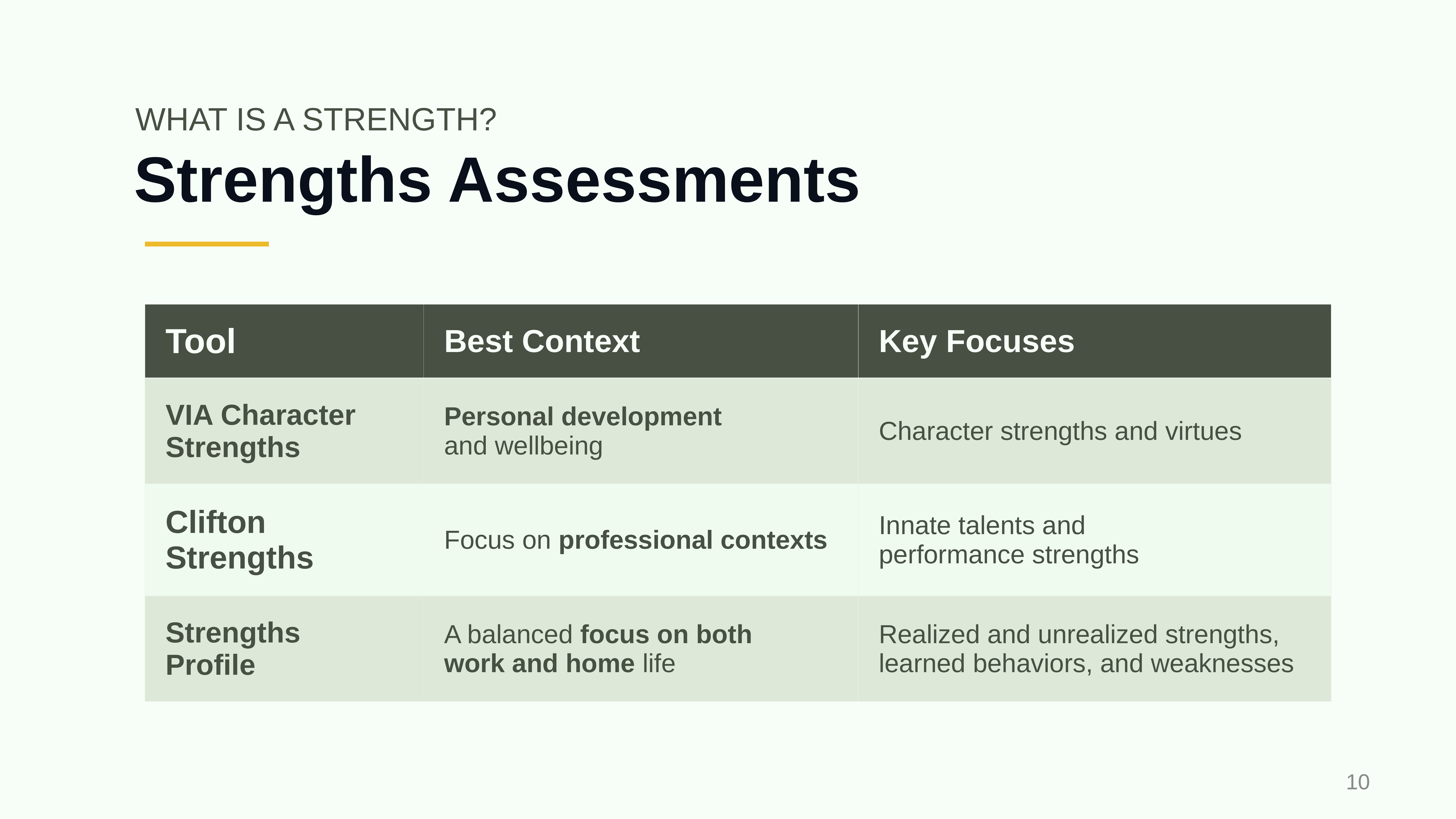

WHAT IS A STRENGTH?
# Strengths Assessments

| Tool | Best Context | Key Focuses |
| --- | --- | --- |
| VIA Character Strengths | Personal development and wellbeing | Character strengths and virtues |
| Clifton Strengths | Focus on professional contexts | Innate talents and performance strengths |
| Strengths Profile | A balanced focus on both work and home life | Realized and unrealized strengths, learned behaviors, and weaknesses |
10